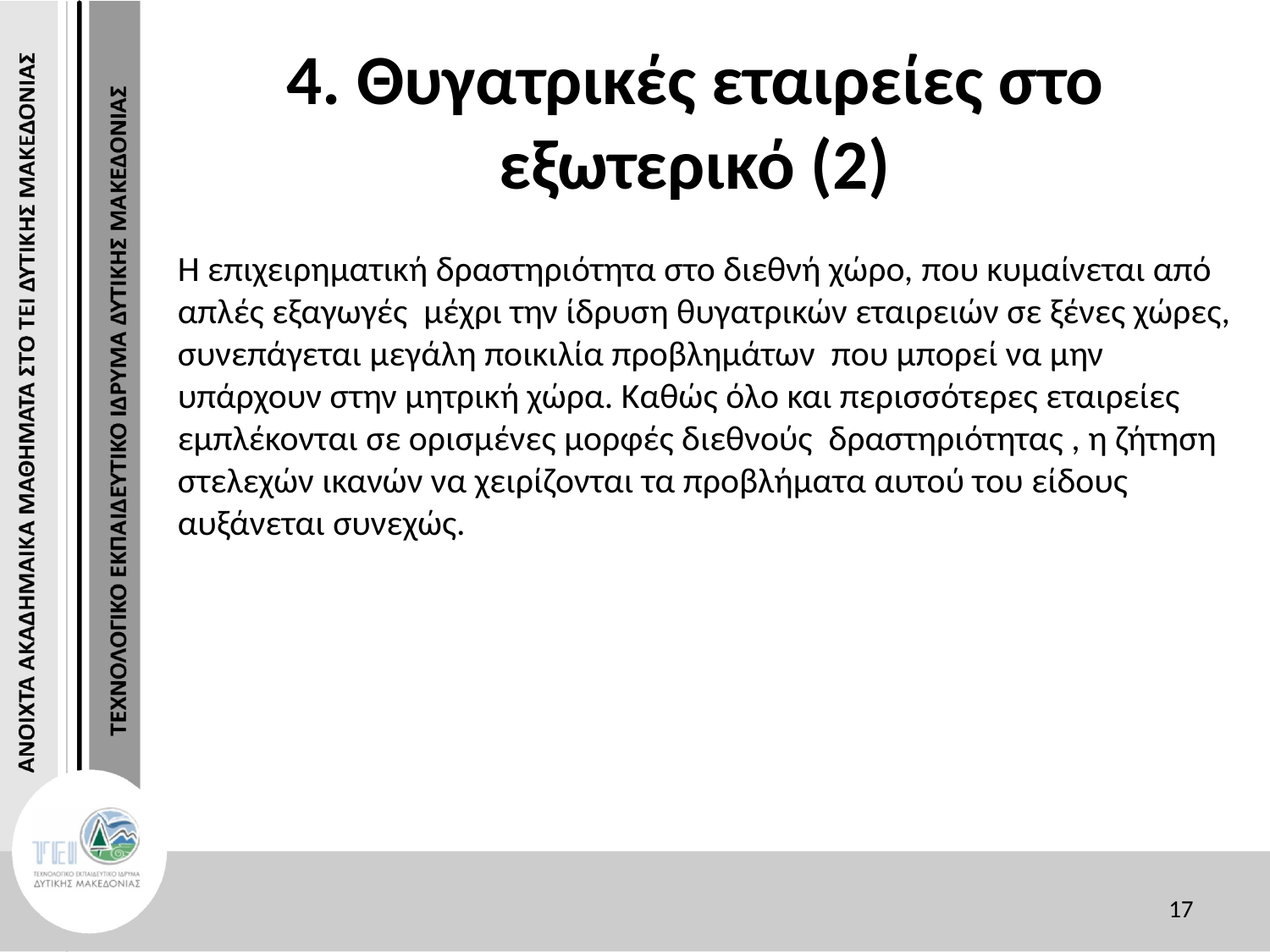

# 4. Θυγατρικές εταιρείες στο εξωτερικό (2)
Η επιχειρηματική δραστηριότητα στο διεθνή χώρο, που κυμαίνεται από απλές εξαγωγές  μέχρι την ίδρυση θυγατρικών εταιρειών σε ξένες χώρες, συνεπάγεται μεγάλη ποικιλία προβλημάτων  που μπορεί να μην υπάρχουν στην μητρική χώρα. Καθώς όλο και περισσότερες εταιρείες εμπλέκονται σε ορισμένες μορφές διεθνούς  δραστηριότητας , η ζήτηση στελεχών ικανών να χειρίζονται τα προβλήματα αυτού του είδους αυξάνεται συνεχώς.
17